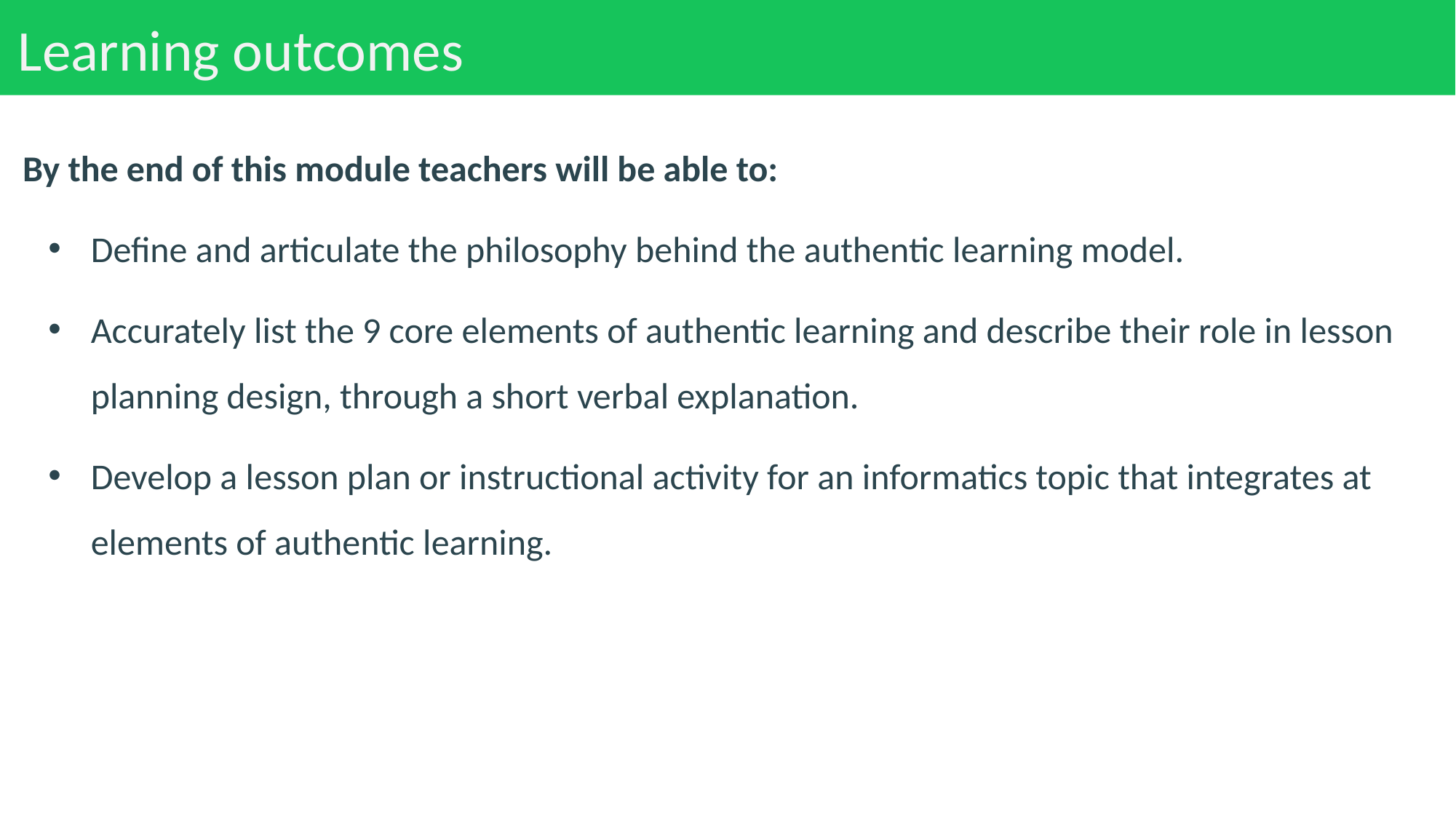

# Learning outcomes
By the end of this module teachers will be able to:
Define and articulate the philosophy behind the authentic learning model.
Accurately list the 9 core elements of authentic learning and describe their role in lesson planning design, through a short verbal explanation.
Develop a lesson plan or instructional activity for an informatics topic that integrates at elements of authentic learning.